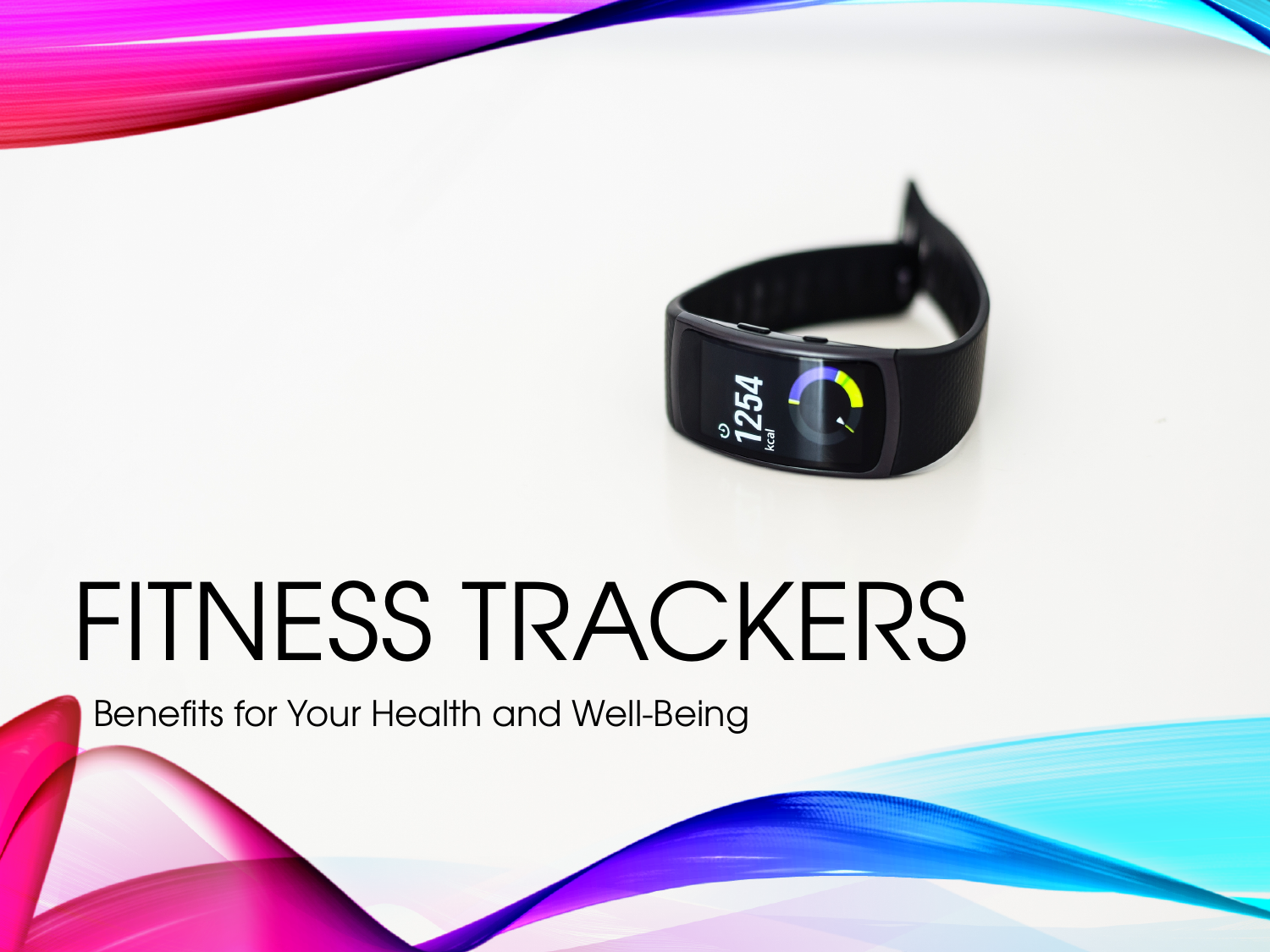

# Fitness trackers
Benefits for Your Health and Well-Being